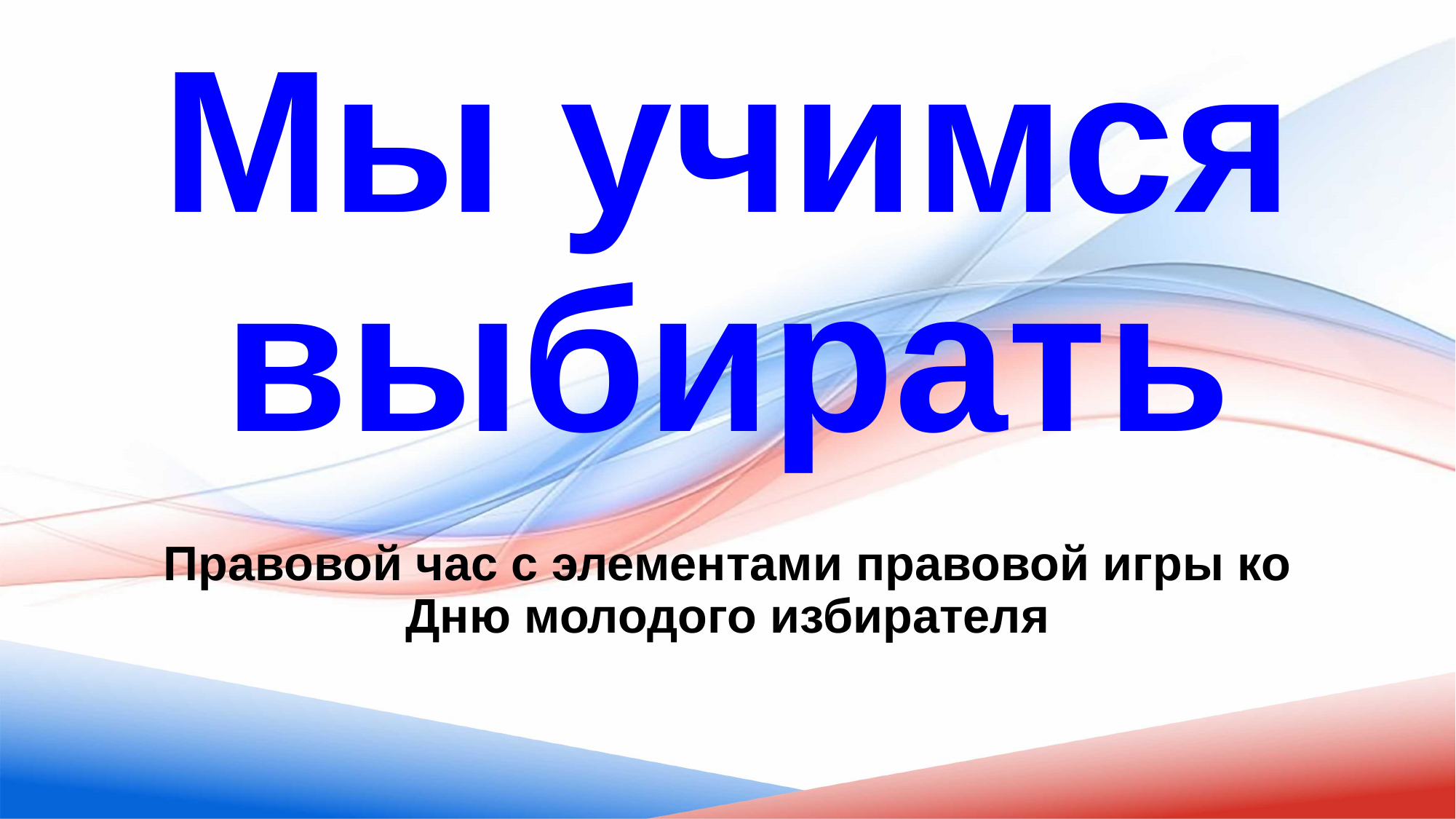

# Мы учимся выбирать
Правовой час с элементами правовой игры ко Дню молодого избирателя